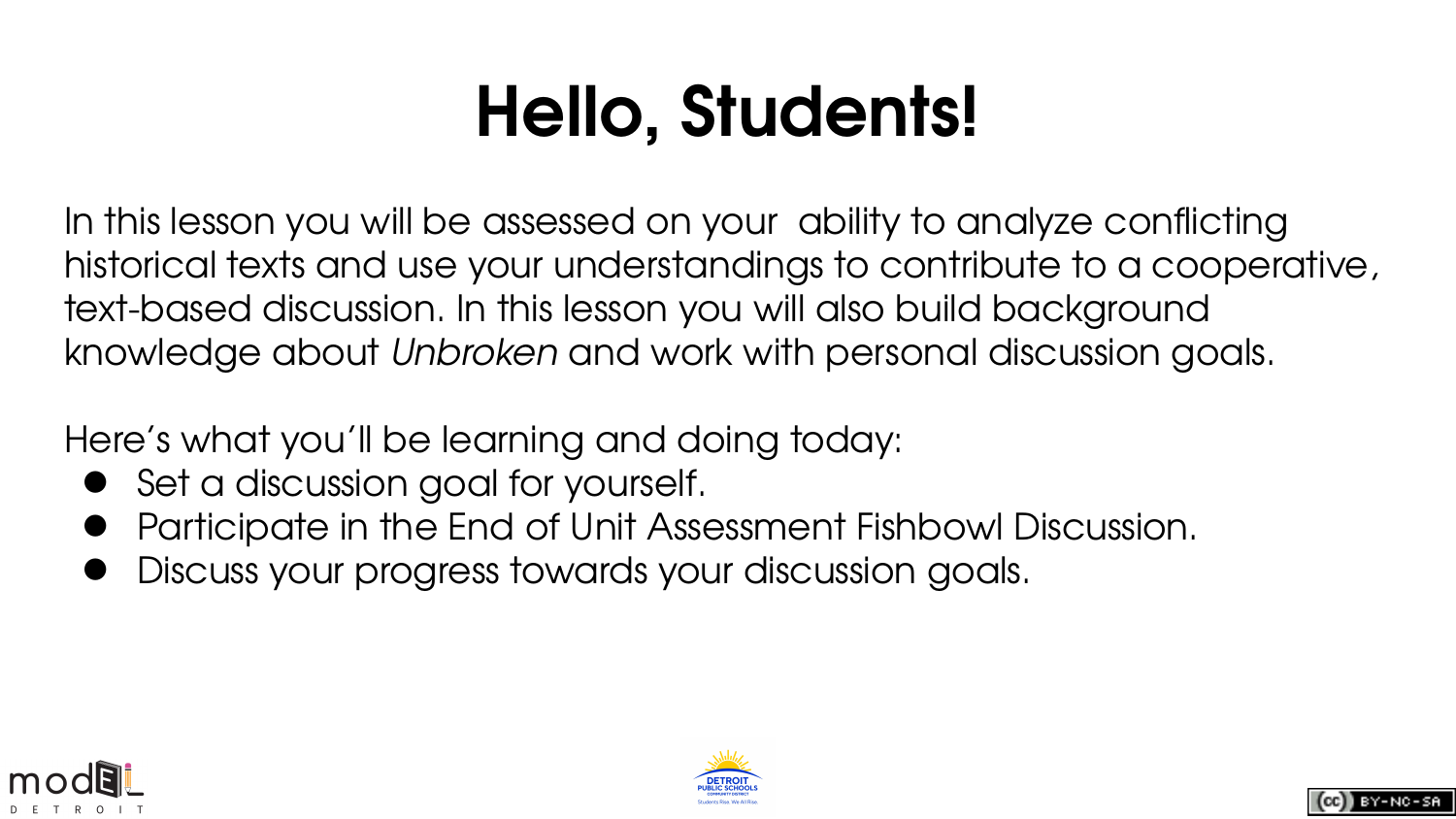

# Hello, Students!
In this lesson you will be assessed on your  ability to analyze conflicting historical texts and use your understandings to contribute to a cooperative, text-based discussion. In this lesson you will also build background knowledge about Unbroken and work with personal discussion goals.

Here’s what you’ll be learning and doing today:
Set a discussion goal for yourself.
Participate in the End of Unit Assessment Fishbowl Discussion.
Discuss your progress towards your discussion goals.